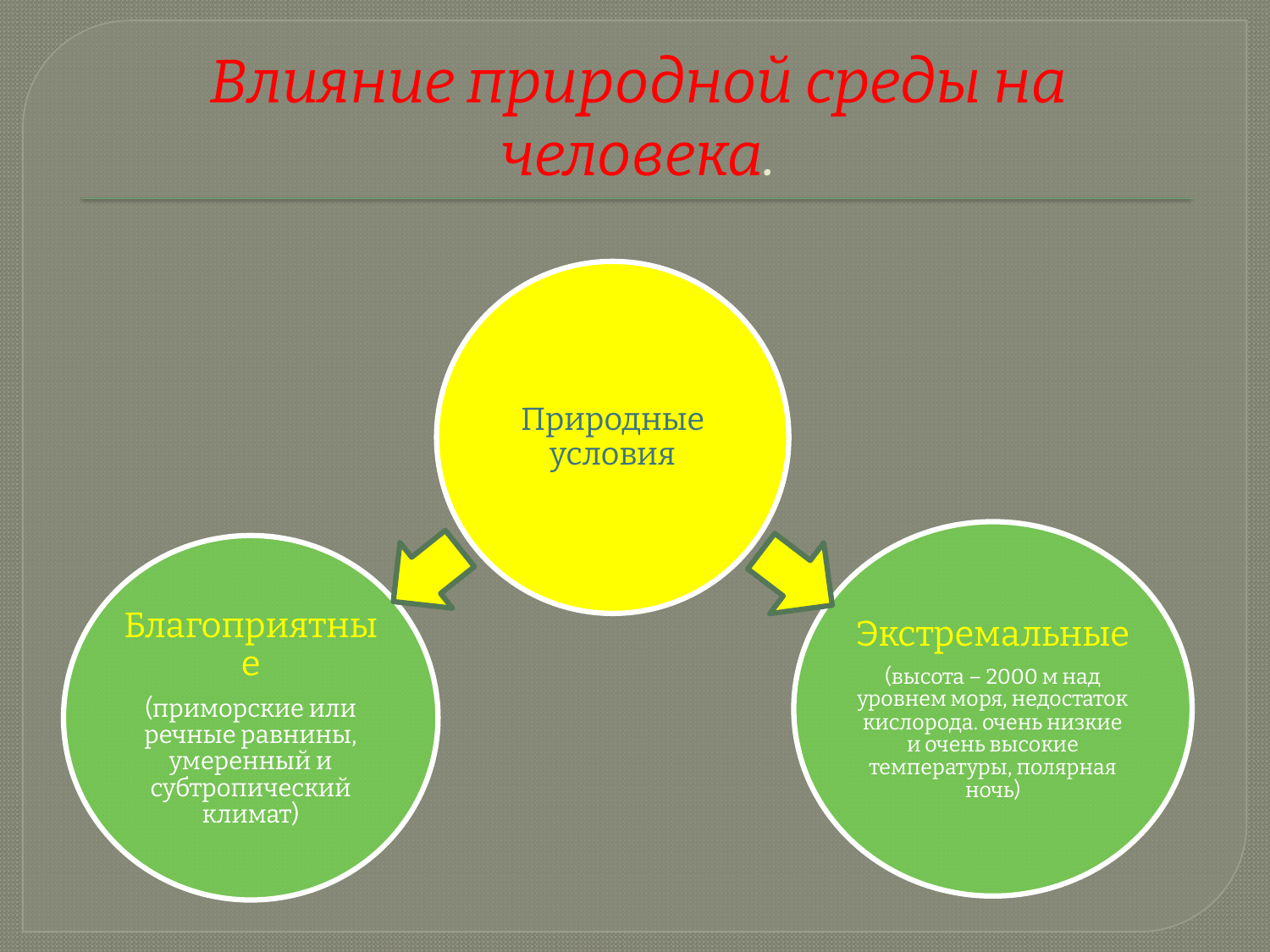

# Влияние природной среды на человека.
Природные условия
Экстремальные
(высота – 2000 м над уровнем моря, недостаток кислорода. очень низкие и очень высокие температуры, полярная ночь)
Благоприятные
(приморские или речные равнины, умеренный и субтропический климат)